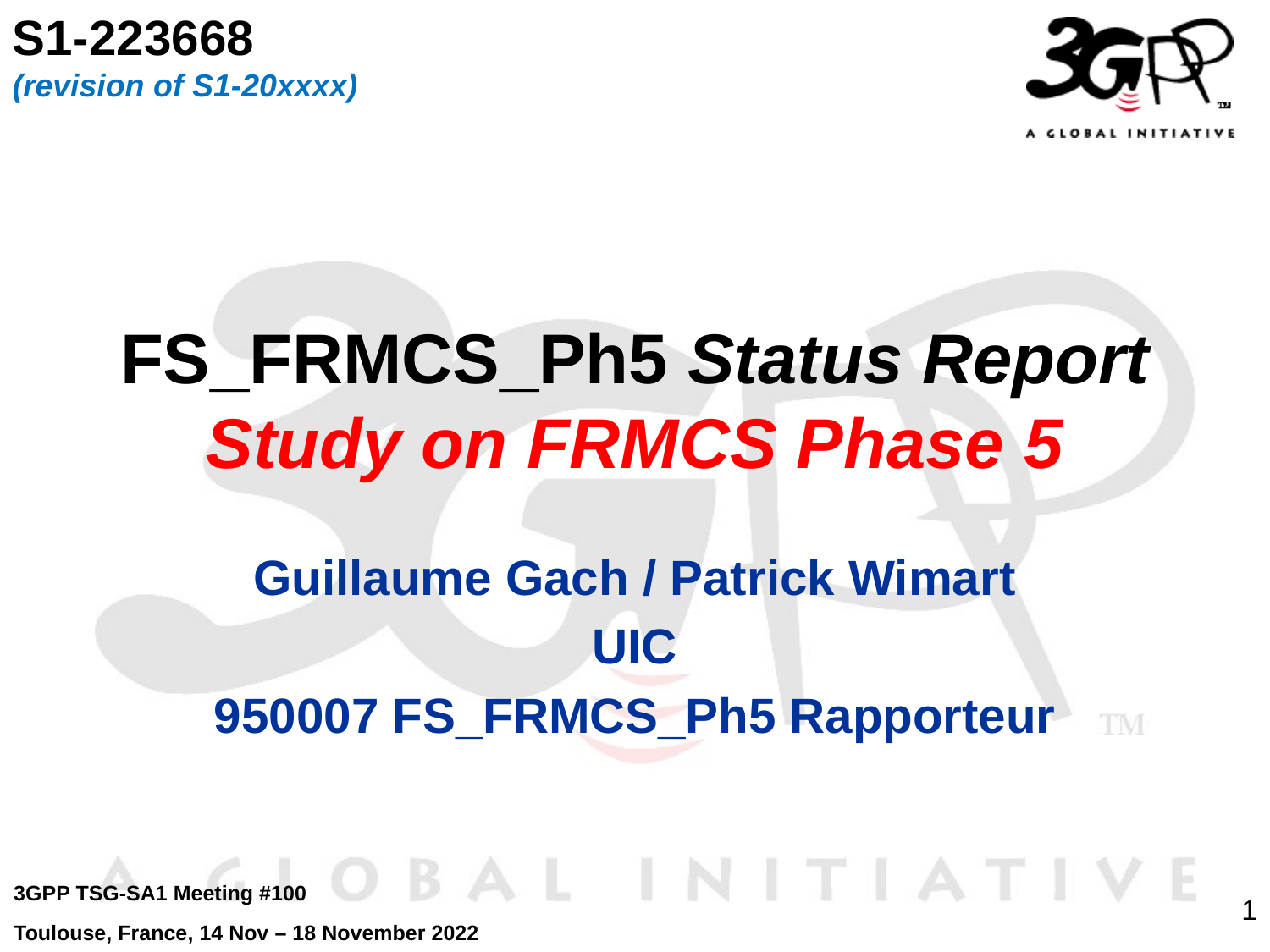

S1-223668
(revision of S1-20xxxx)
# FS_FRMCS_Ph5 Status Report Study on FRMCS Phase 5
Guillaume Gach / Patrick Wimart
UIC
950007 FS_FRMCS_Ph5 Rapporteur
3GPP TSG-SA1 Meeting #100
Toulouse, France, 14 Nov – 18 November 2022
1